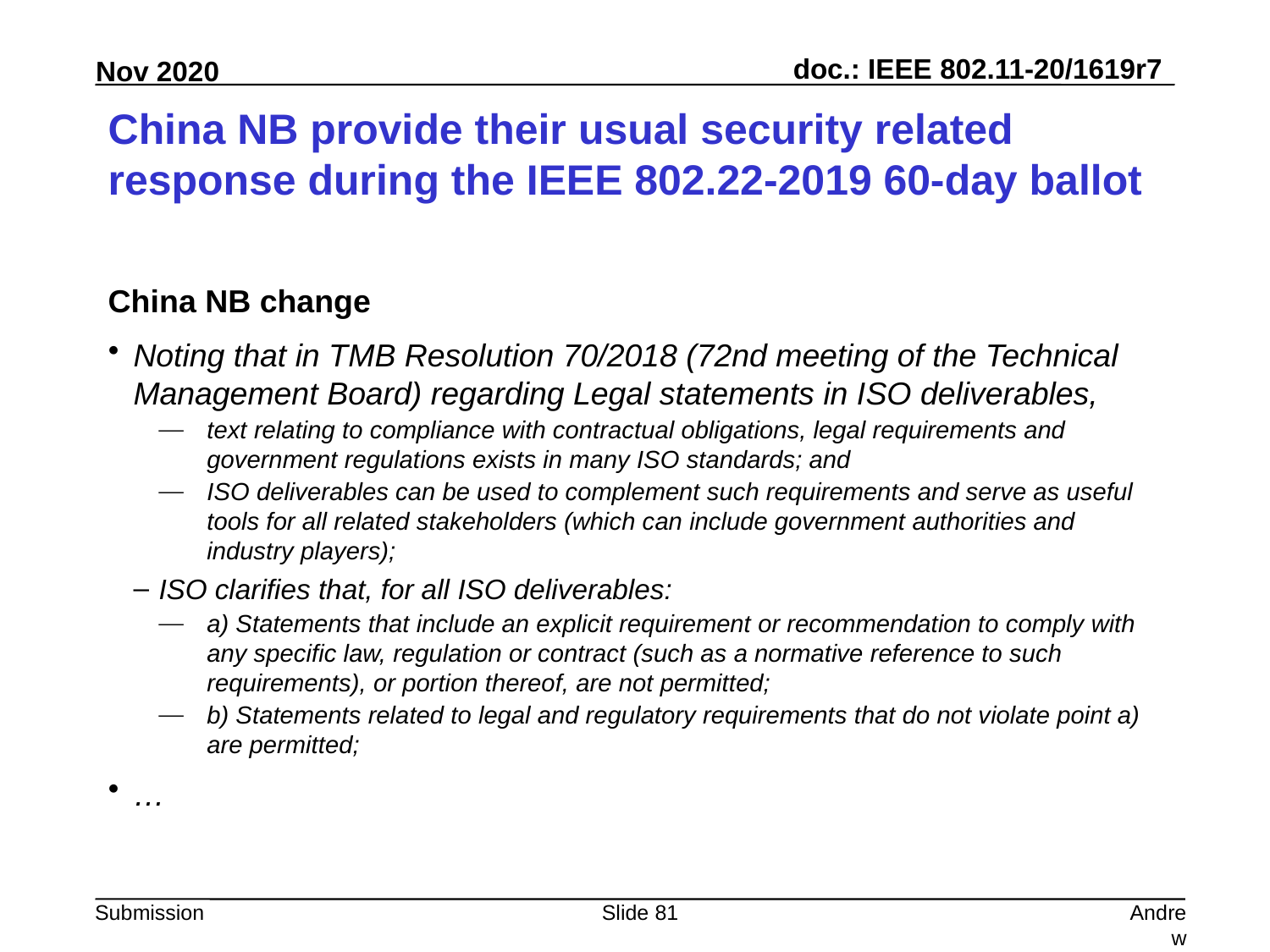

# China NB provide their usual security related response during the IEEE 802.22-2019 60-day ballot
China NB change
Noting that in TMB Resolution 70/2018 (72nd meeting of the Technical Management Board) regarding Legal statements in ISO deliverables,
text relating to compliance with contractual obligations, legal requirements and government regulations exists in many ISO standards; and
ISO deliverables can be used to complement such requirements and serve as useful tools for all related stakeholders (which can include government authorities and industry players);
ISO clarifies that, for all ISO deliverables:
a) Statements that include an explicit requirement or recommendation to comply with any specific law, regulation or contract (such as a normative reference to such requirements), or portion thereof, are not permitted;
b) Statements related to legal and regulatory requirements that do not violate point a) are permitted;
…
Slide 81
Andrew Myles, Cisco